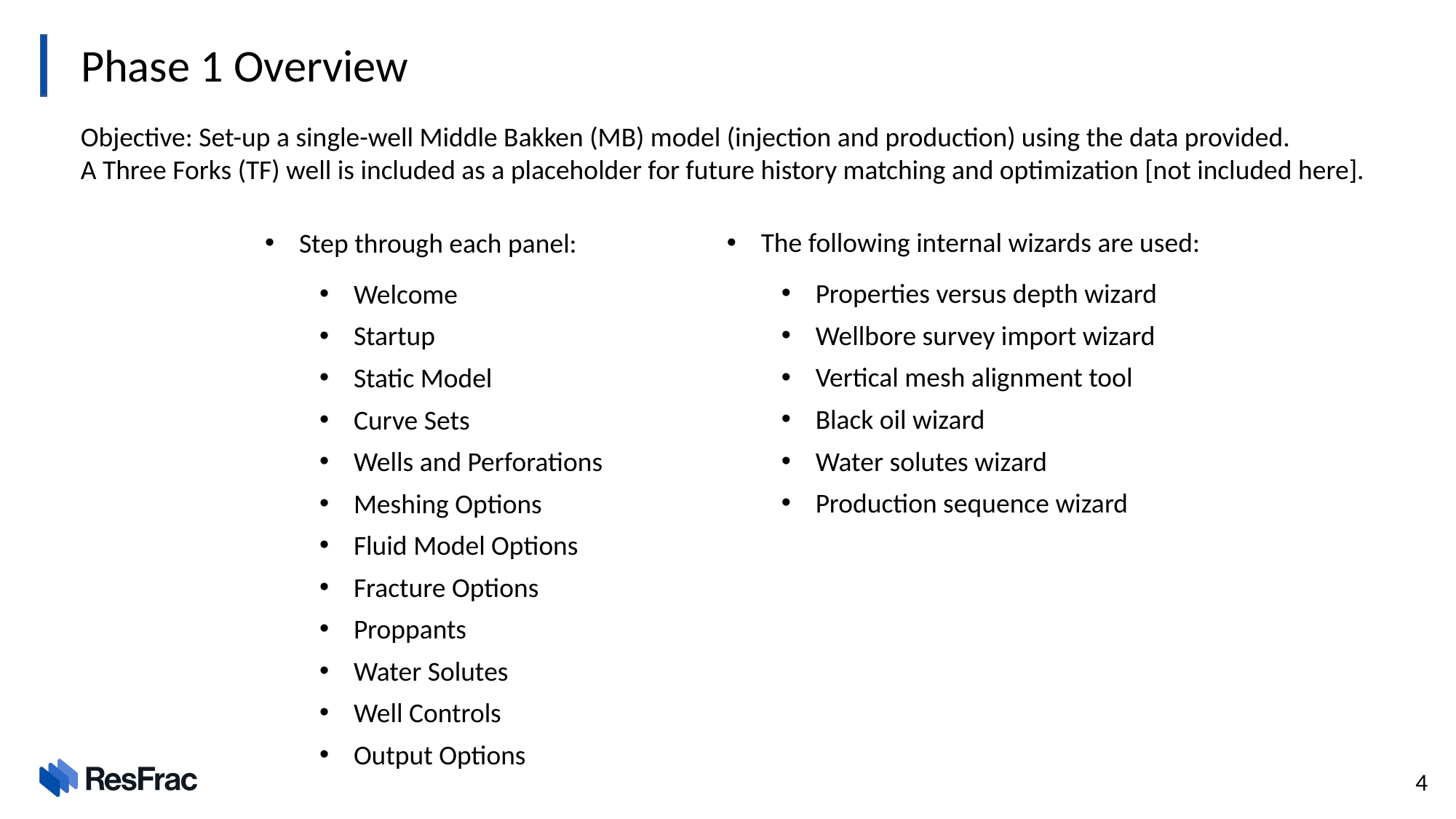

# Phase 1 Overview
Objective: Set-up a single-well Middle Bakken (MB) model (injection and production) using the data provided.
A Three Forks (TF) well is included as a placeholder for future history matching and optimization [not included here].
The following internal wizards are used:
Properties versus depth wizard
Wellbore survey import wizard
Vertical mesh alignment tool
Black oil wizard
Water solutes wizard
Production sequence wizard
Step through each panel:
Welcome
Startup
Static Model
Curve Sets
Wells and Perforations
Meshing Options
Fluid Model Options
Fracture Options
Proppants
Water Solutes
Well Controls
Output Options
4